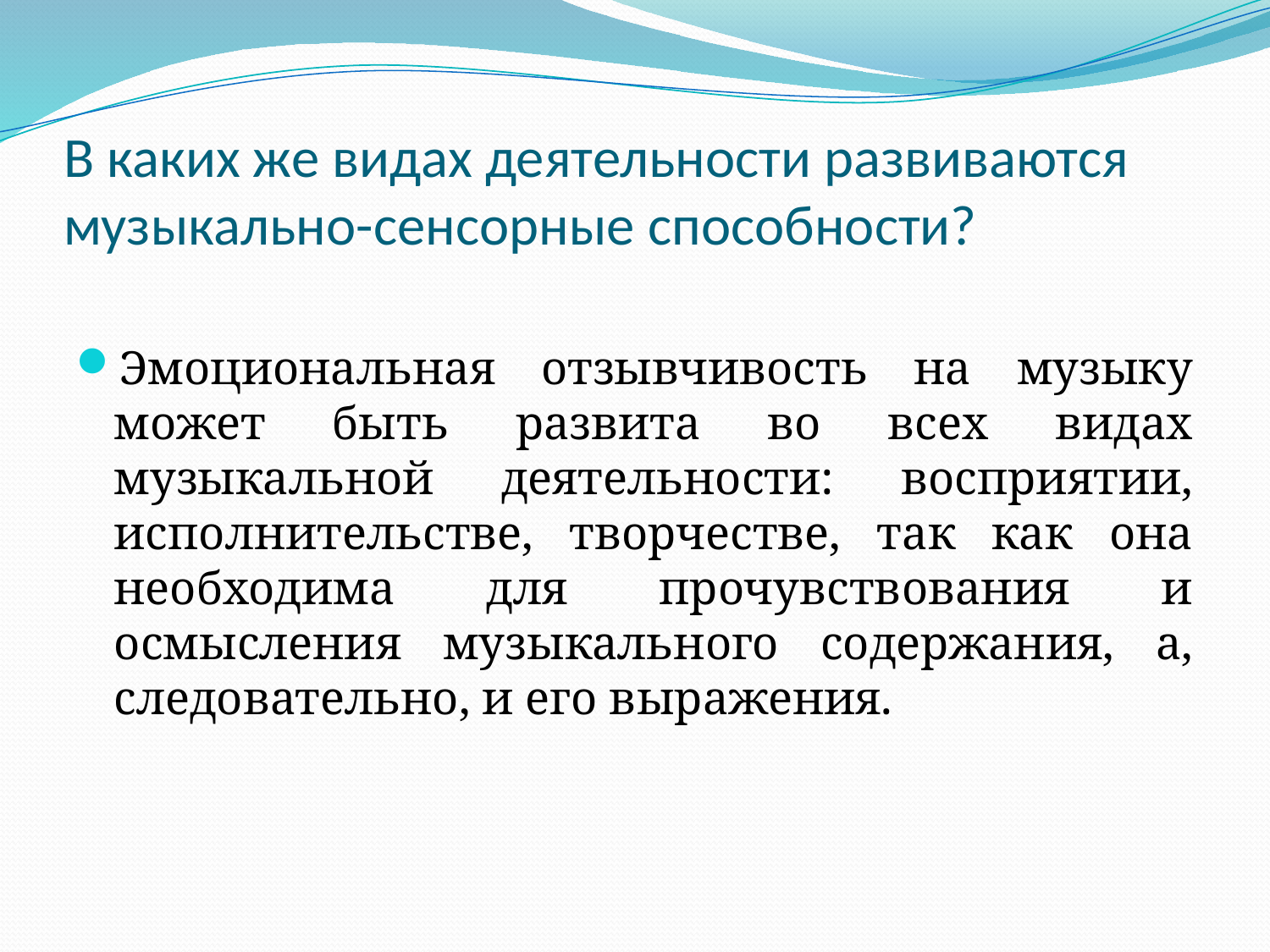

# В каких же видах деятельности развиваются музыкально-сенсорные способности?

Эмоциональная отзывчивость на музыку может быть развита во всех видах музыкальной деятельности: восприятии, исполнительстве, творчестве, так как она необходима для прочувствования и осмысления музыкального содержания, а, следовательно, и его выражения.